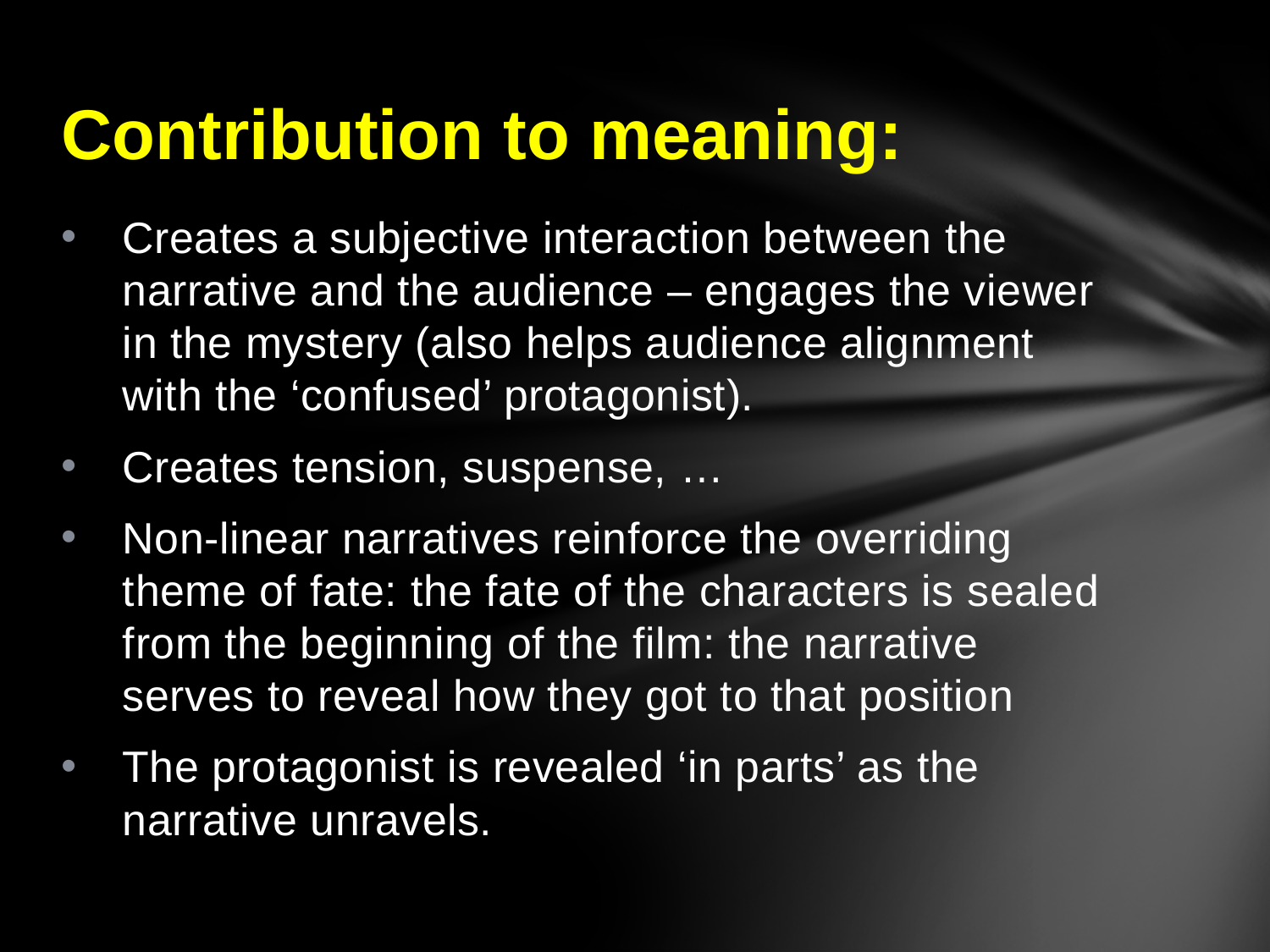

# Contribution to meaning:
Creates a subjective interaction between the narrative and the audience – engages the viewer in the mystery (also helps audience alignment with the ‘confused’ protagonist).
Creates tension, suspense, …
Non-linear narratives reinforce the overriding theme of fate: the fate of the characters is sealed from the beginning of the film: the narrative serves to reveal how they got to that position
The protagonist is revealed ‘in parts’ as the narrative unravels.